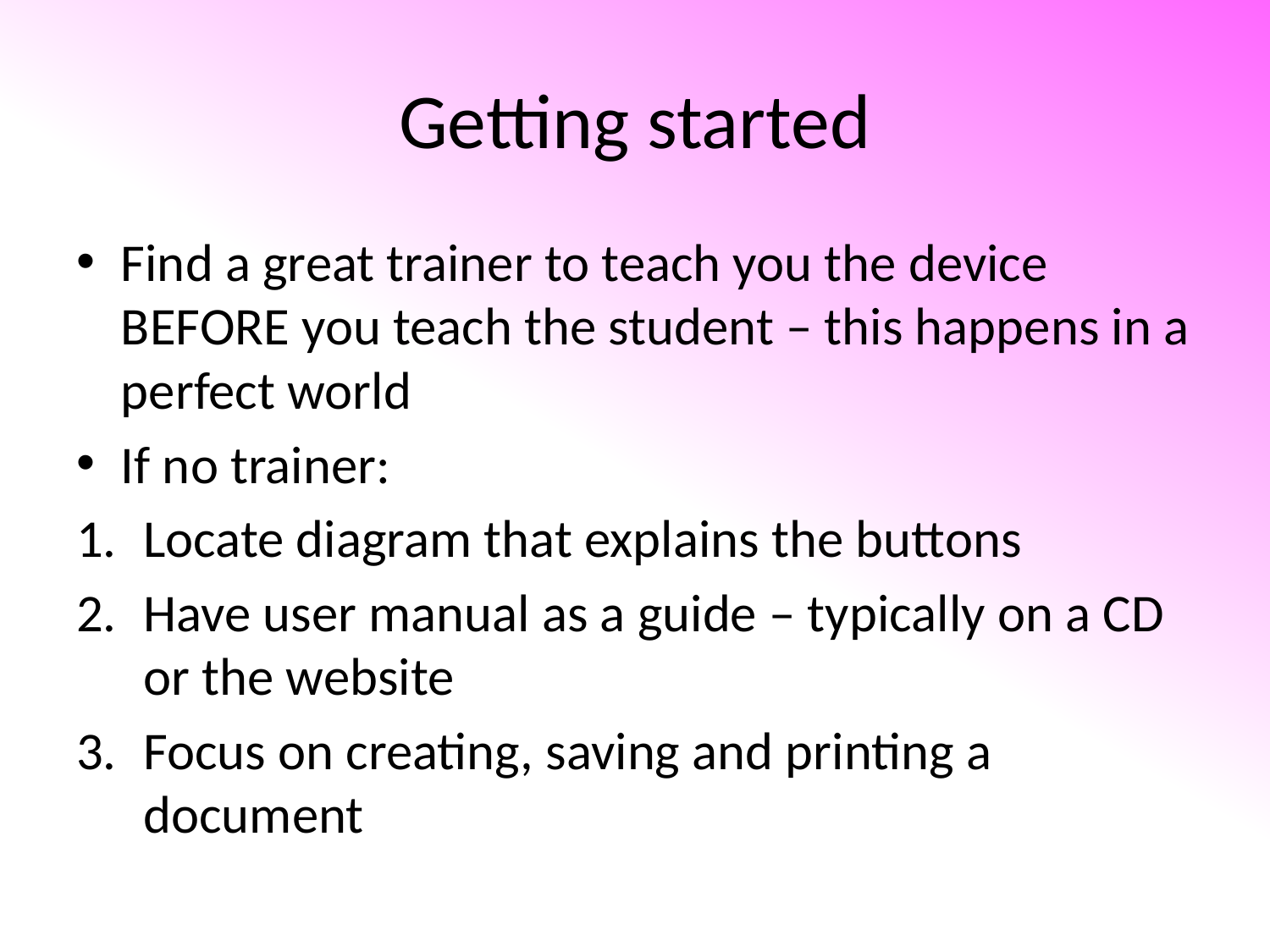

# Getting started
Find a great trainer to teach you the device BEFORE you teach the student – this happens in a perfect world
If no trainer:
Locate diagram that explains the buttons
Have user manual as a guide – typically on a CD or the website
Focus on creating, saving and printing a document